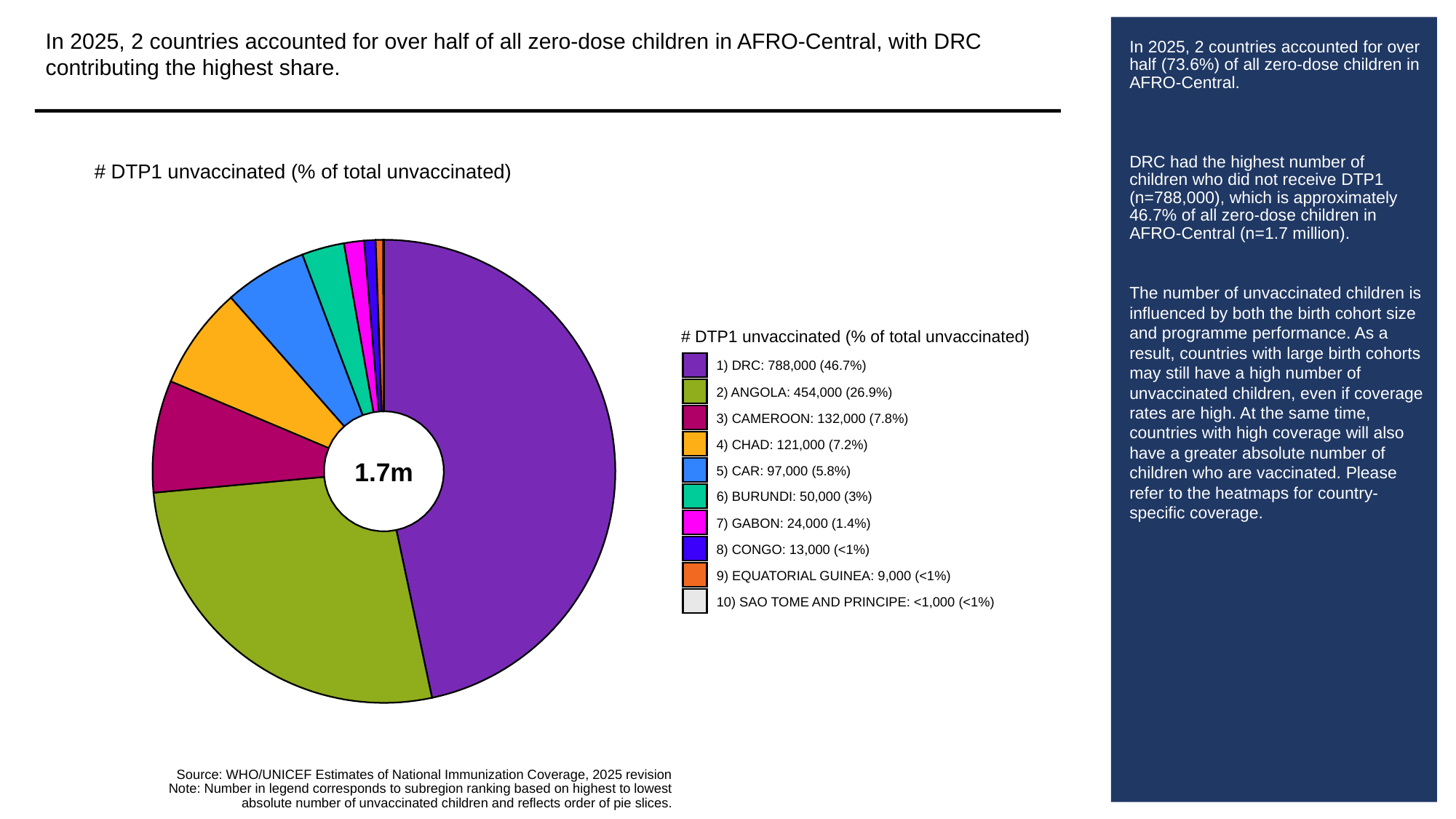

In 2025, 2 countries accounted for over half of all zero-dose children in AFRO-Central, with DRC contributing the highest share.
# In 2025, 2 countries accounted for over half (73.6%) of all zero-dose children in AFRO-Central.

DRC had the highest number of children who did not receive DTP1 (n=788,000), which is approximately 46.7% of all zero-dose children in AFRO-Central (n=1.7 million).

The number of unvaccinated children is influenced by both the birth cohort size and programme performance. As a result, countries with large birth cohorts may still have a high number of unvaccinated children, even if coverage rates are high. At the same time, countries with high coverage will also have a greater absolute number of children who are vaccinated. Please refer to the heatmaps for country-specific coverage.

# DTP1 unvaccinated (% of total unvaccinated)

# DTP1 unvaccinated (% of total unvaccinated)

1) DRC: 788,000 (46.7%)

2) ANGOLA: 454,000 (26.9%)

3) CAMEROON: 132,000 (7.8%)

4) CHAD: 121,000 (7.2%)

1.7m
5) CAR: 97,000 (5.8%)

6) BURUNDI: 50,000 (3%)

7) GABON: 24,000 (1.4%)

8) CONGO: 13,000 (<1%)

9) EQUATORIAL GUINEA: 9,000 (<1%)

10) SAO TOME AND PRINCIPE: <1,000 (<1%)
Source: WHO/UNICEF Estimates of National Immunization Coverage, 2025 revision
Note: Number in legend corresponds to subregion ranking based on highest to lowest
absolute number of unvaccinated children and reflects order of pie slices.